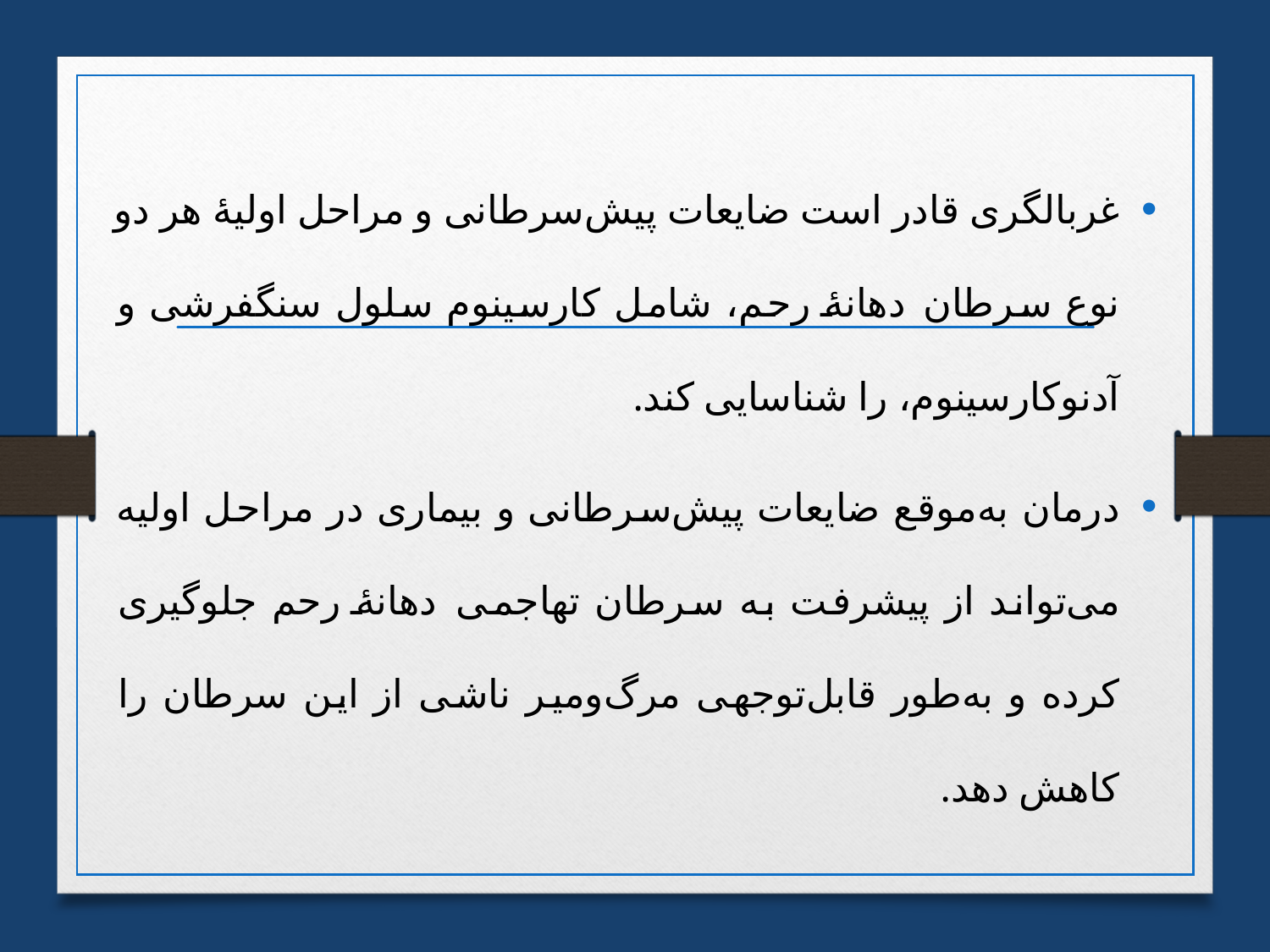

غربالگری قادر است ضایعات پیش‌سرطانی و مراحل اولیهٔ هر دو نوع سرطان دهانهٔ رحم، شامل کارسینوم سلول سنگفرشی و آدنوکارسینوم، را شناسایی کند.
درمان به‌موقع ضایعات پیش‌سرطانی و بیماری در مراحل اولیه می‌تواند از پیشرفت به سرطان تهاجمی دهانهٔ رحم جلوگیری کرده و به‌طور قابل‌توجهی مرگ‌ومیر ناشی از این سرطان را کاهش دهد.